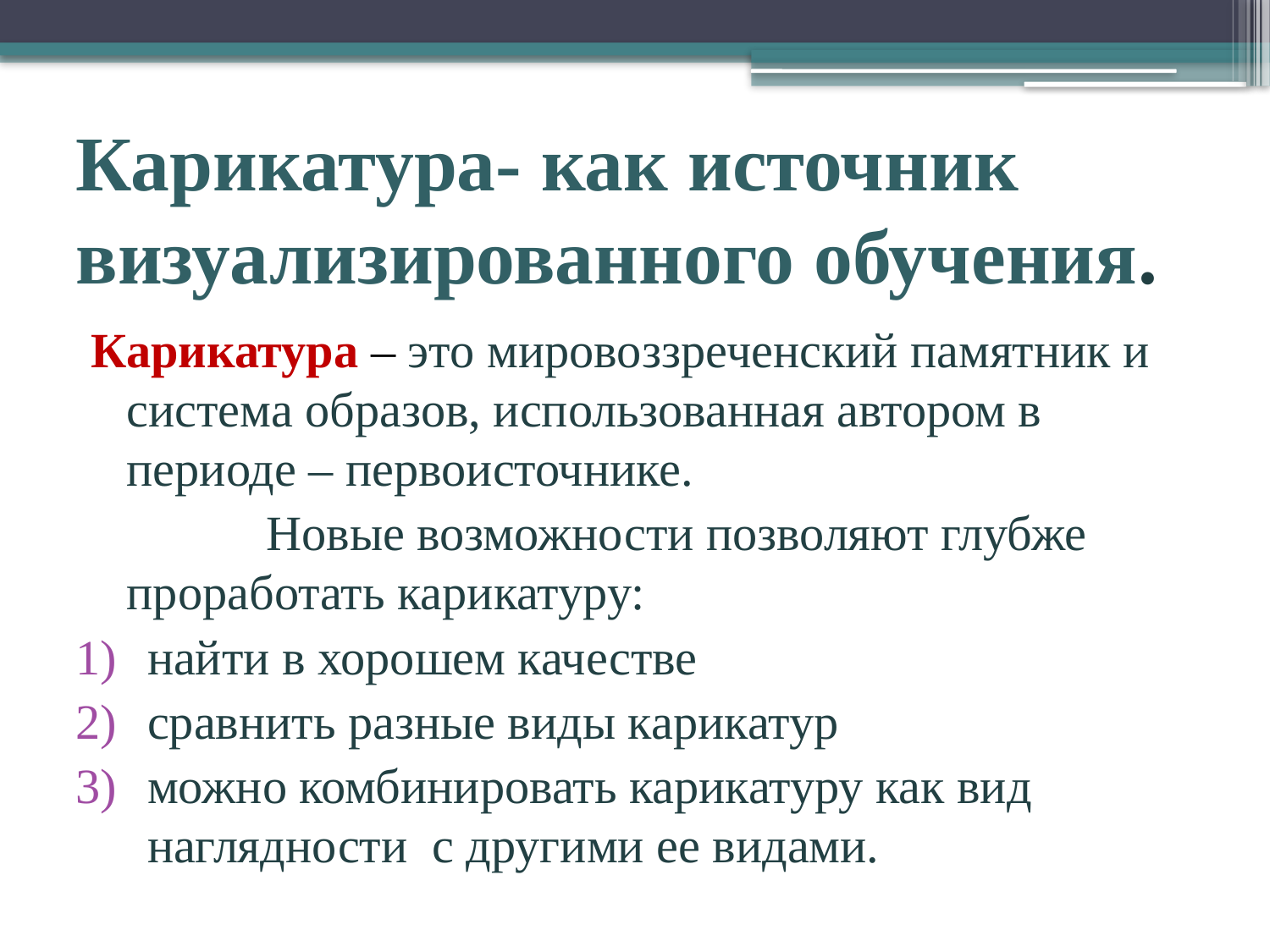

# Карикатура- как источник визуализированного обучения.
Карикатура – это мировоззреченский памятник и система образов, использованная автором в периоде – первоисточнике.
		 Новые возможности позволяют глубже проработать карикатуру:
найти в хорошем качестве
сравнить разные виды карикатур
можно комбинировать карикатуру как вид наглядности  с другими ее видами.